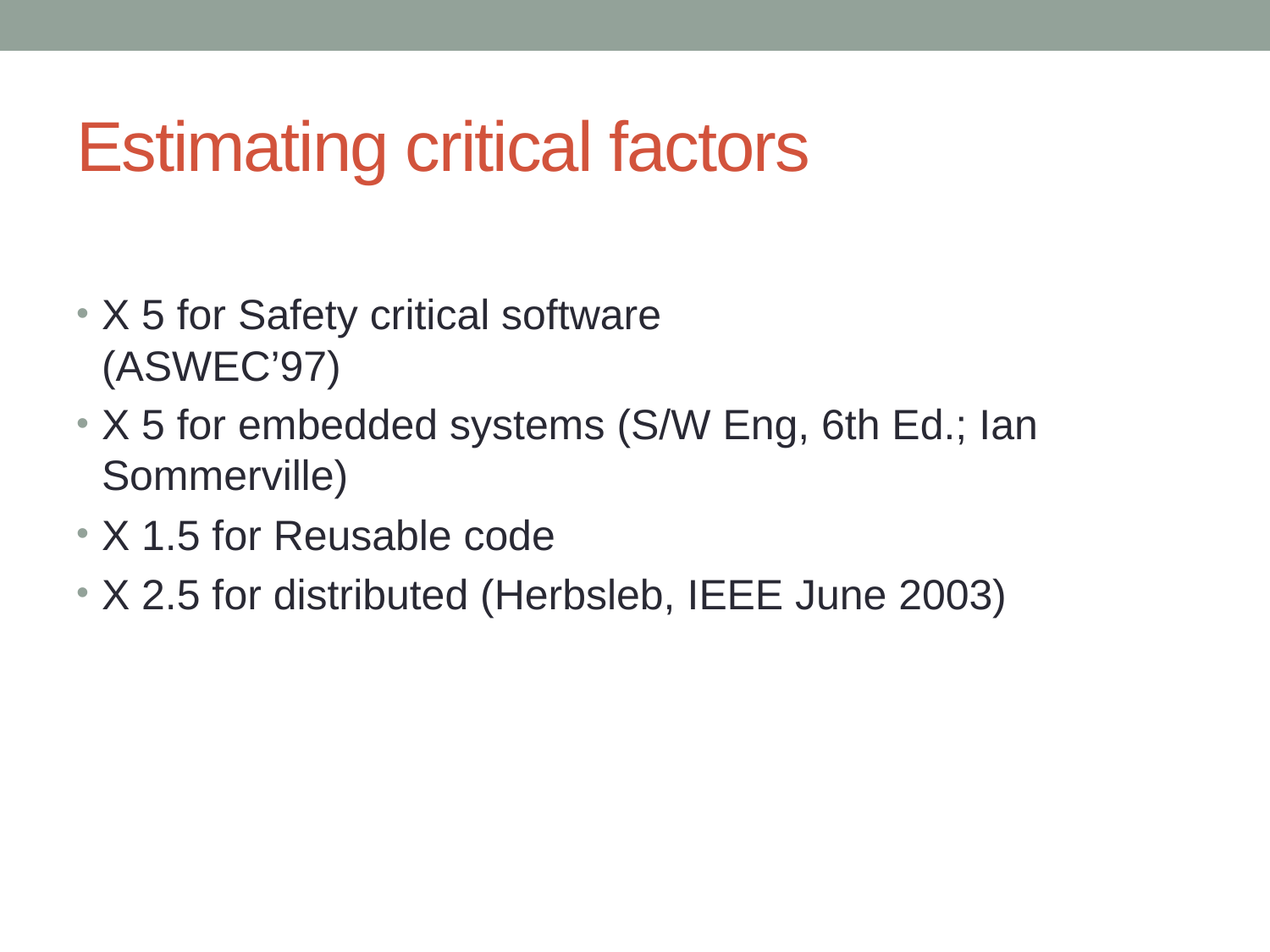

# Estimating critical factors

X 5 for Safety critical software
(ASWEC’97)
X 5 for embedded systems (S/W Eng, 6th Ed.; Ian Sommerville)
X 1.5 for Reusable code
X 2.5 for distributed (Herbsleb, IEEE June 2003)